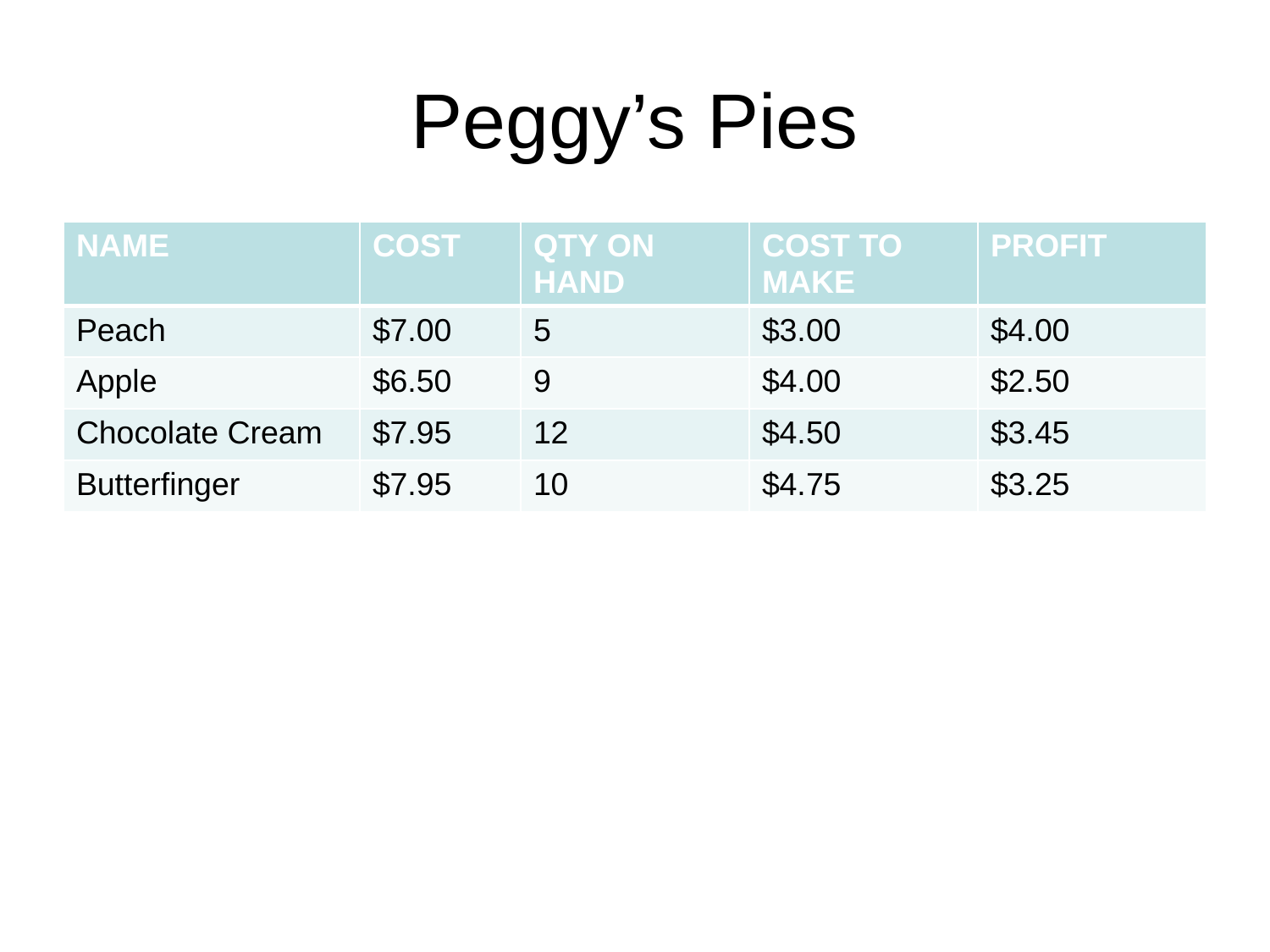

# Peggy’s Pies
| NAME | COST | QTY ON HAND | COST TO MAKE | PROFIT |
| --- | --- | --- | --- | --- |
| Peach | $7.00 | 5 | $3.00 | $4.00 |
| Apple | $6.50 | 9 | $4.00 | $2.50 |
| Chocolate Cream | $7.95 | 12 | $4.50 | $3.45 |
| Butterfinger | $7.95 | 10 | $4.75 | $3.25 |